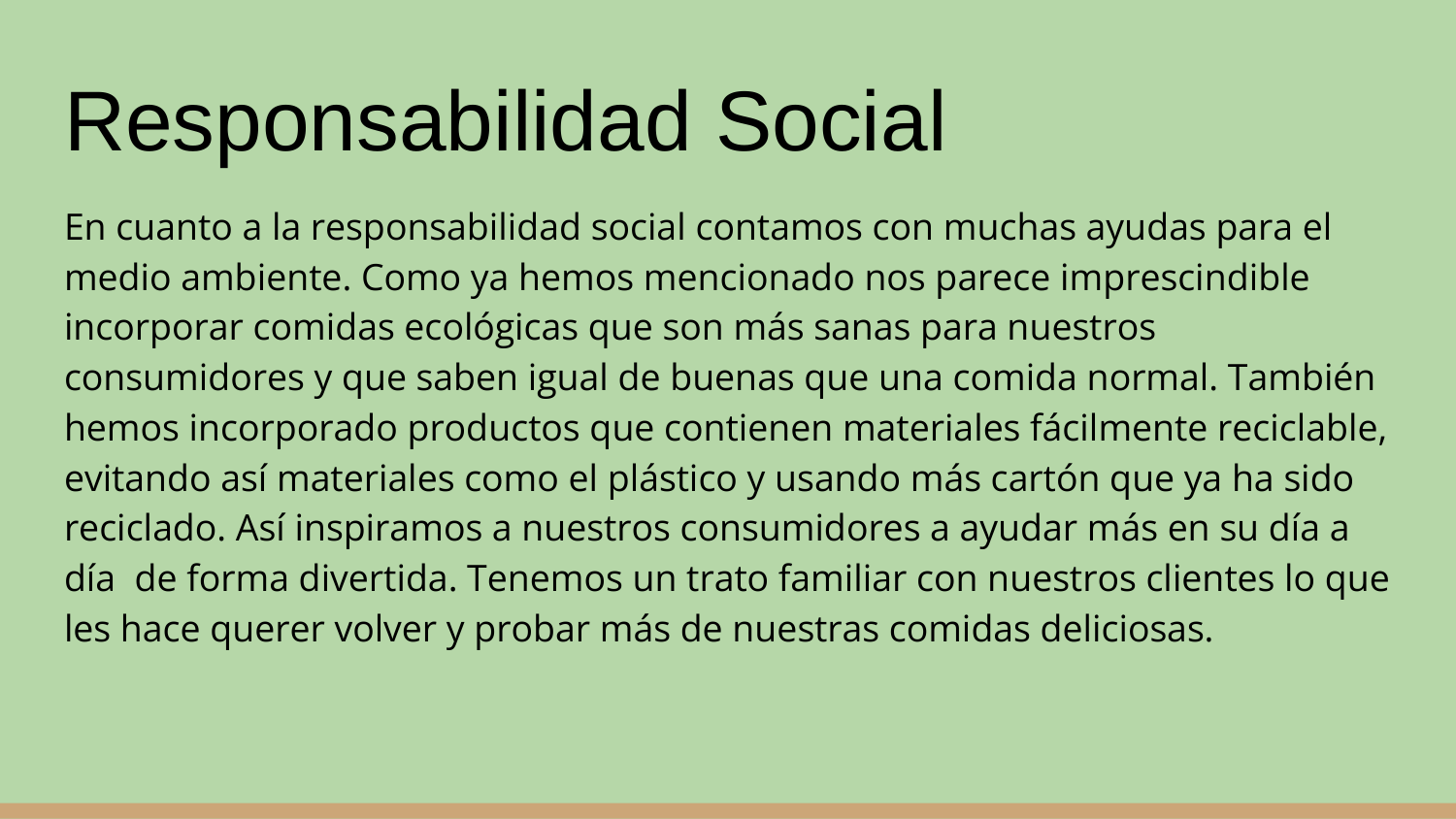

# Responsabilidad Social
En cuanto a la responsabilidad social contamos con muchas ayudas para el medio ambiente. Como ya hemos mencionado nos parece imprescindible incorporar comidas ecológicas que son más sanas para nuestros consumidores y que saben igual de buenas que una comida normal. También hemos incorporado productos que contienen materiales fácilmente reciclable, evitando así materiales como el plástico y usando más cartón que ya ha sido reciclado. Así inspiramos a nuestros consumidores a ayudar más en su día a día  de forma divertida. Tenemos un trato familiar con nuestros clientes lo que les hace querer volver y probar más de nuestras comidas deliciosas.